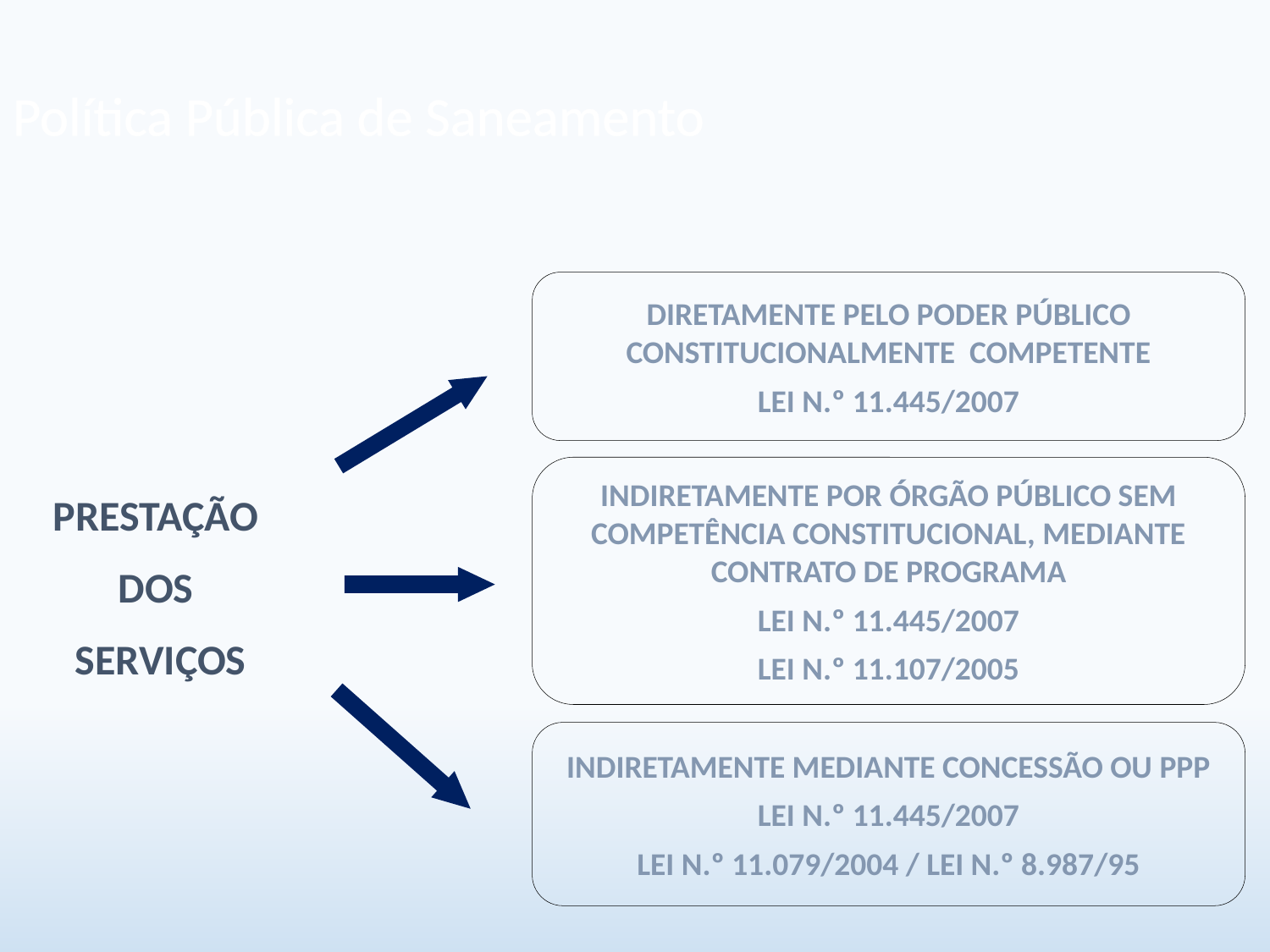

# Política Pública de Saneamento
DIRETAMENTE PELO PODER PÚBLICO CONSTITUCIONALMENTE  COMPETENTE
LEI N.º 11.445/2007

INDIRETAMENTE POR ÓRGÃO PÚBLICO SEM COMPETÊNCIA CONSTITUCIONAL, MEDIANTE CONTRATO DE PROGRAMA
LEI N.º 11.445/2007
LEI N.º 11.107/2005
PRESTAÇÃO
DOS
SERVIÇOS

INDIRETAMENTE MEDIANTE CONCESSÃO OU PPP
LEI N.º 11.445/2007
LEI N.º 11.079/2004 / LEI N.º 8.987/95